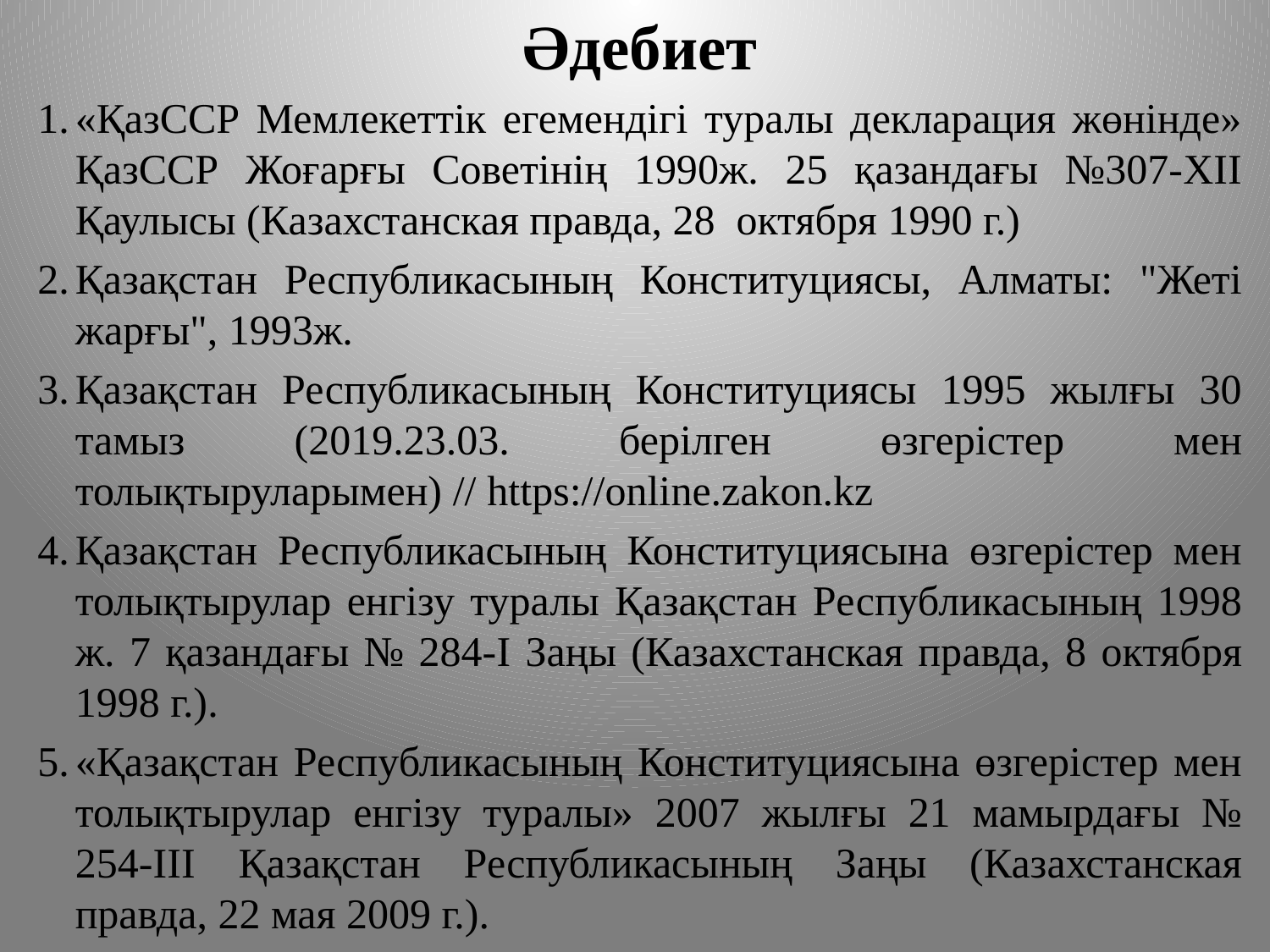

Әдебиет
«ҚазССР Мемлекеттік егемендігі туралы декларация жөнінде» ҚазССР Жоғарғы Советінің 1990ж. 25 қазандағы №307-ХІІ Қаулысы (Казахстанская правда, 28  октября 1990 г.)
Қазақстан Республикасының Конституциясы, Алматы: "Жеті жарғы", 1993ж.
Қазақстан Республикасының Конституциясы 1995 жылғы 30 тамыз (2019.23.03. берілген өзгерістер мен толықтыруларымен) // https://online.zakon.kz
Қазақстан Республикасының Конституциясына өзгерістер мен толықтырулар енгізу туралы Қазақстан Республикасының 1998 ж. 7 қазандағы № 284-I Заңы (Казахстанская правда, 8 октября 1998 г.).
«Қазақстан Республикасының Конституциясына өзгерістер мен толықтырулар енгізу туралы» 2007 жылғы 21 мамырдағы № 254-III Қазақстан Республикасының Заңы (Казахстанская правда, 22 мая 2009 г.).